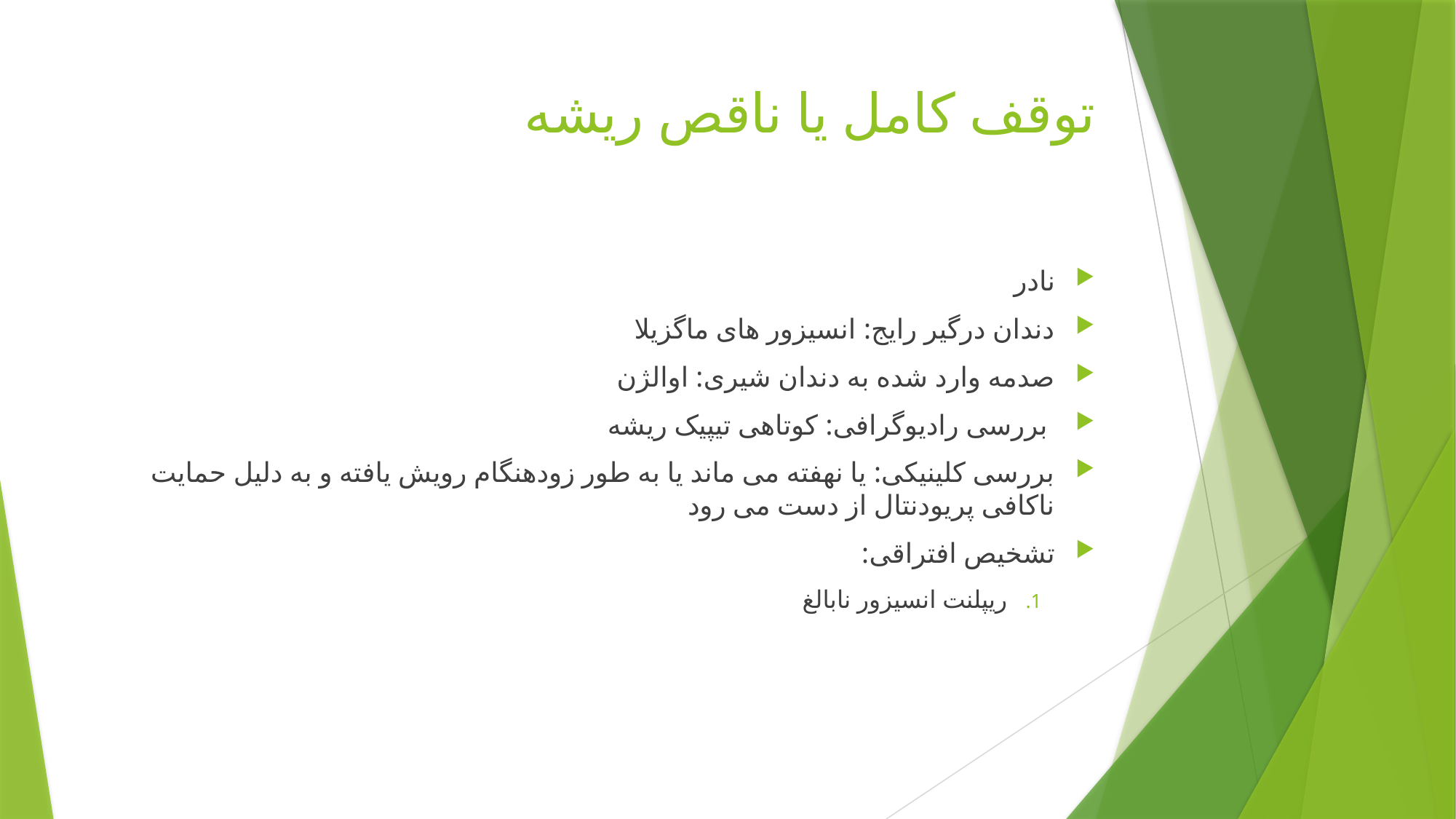

# توقف کامل یا ناقص ریشه
نادر
دندان درگیر رایج: انسیزور های ماگزیلا
صدمه وارد شده به دندان شیری: اوالژن
 بررسی رادیوگرافی: کوتاهی تیپیک ریشه
بررسی کلینیکی: یا نهفته می ماند یا به طور زودهنگام رویش یافته و به دلیل حمایت ناکافی پریودنتال از دست می رود
تشخیص افتراقی:
ریپلنت انسیزور نابالغ